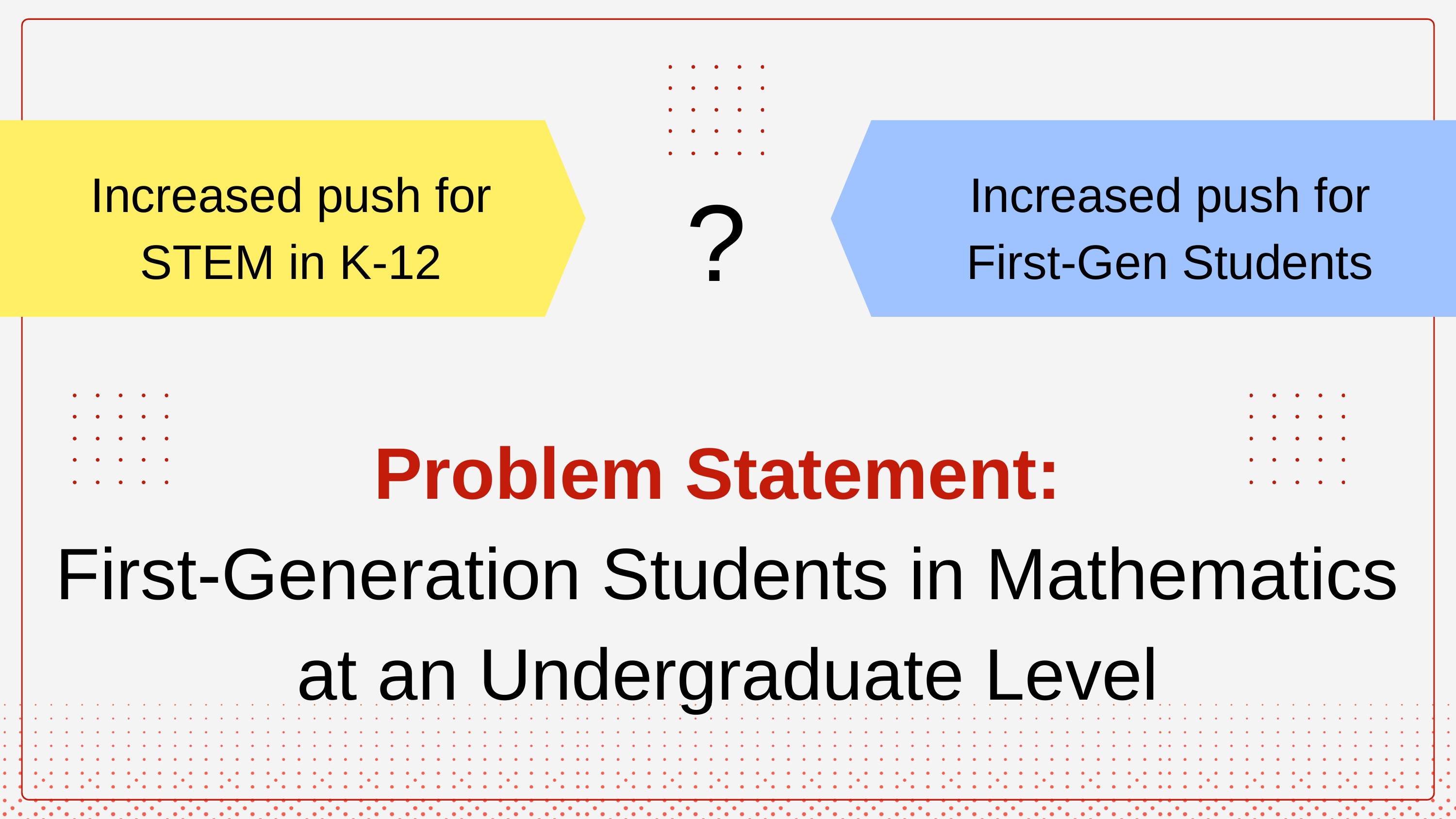

Problem Statement

?
Increased push for STEM in K-12
Increased push for First-Gen Students

Problem Statement:
First-Generation Students in Mathematics at an Undergraduate Level